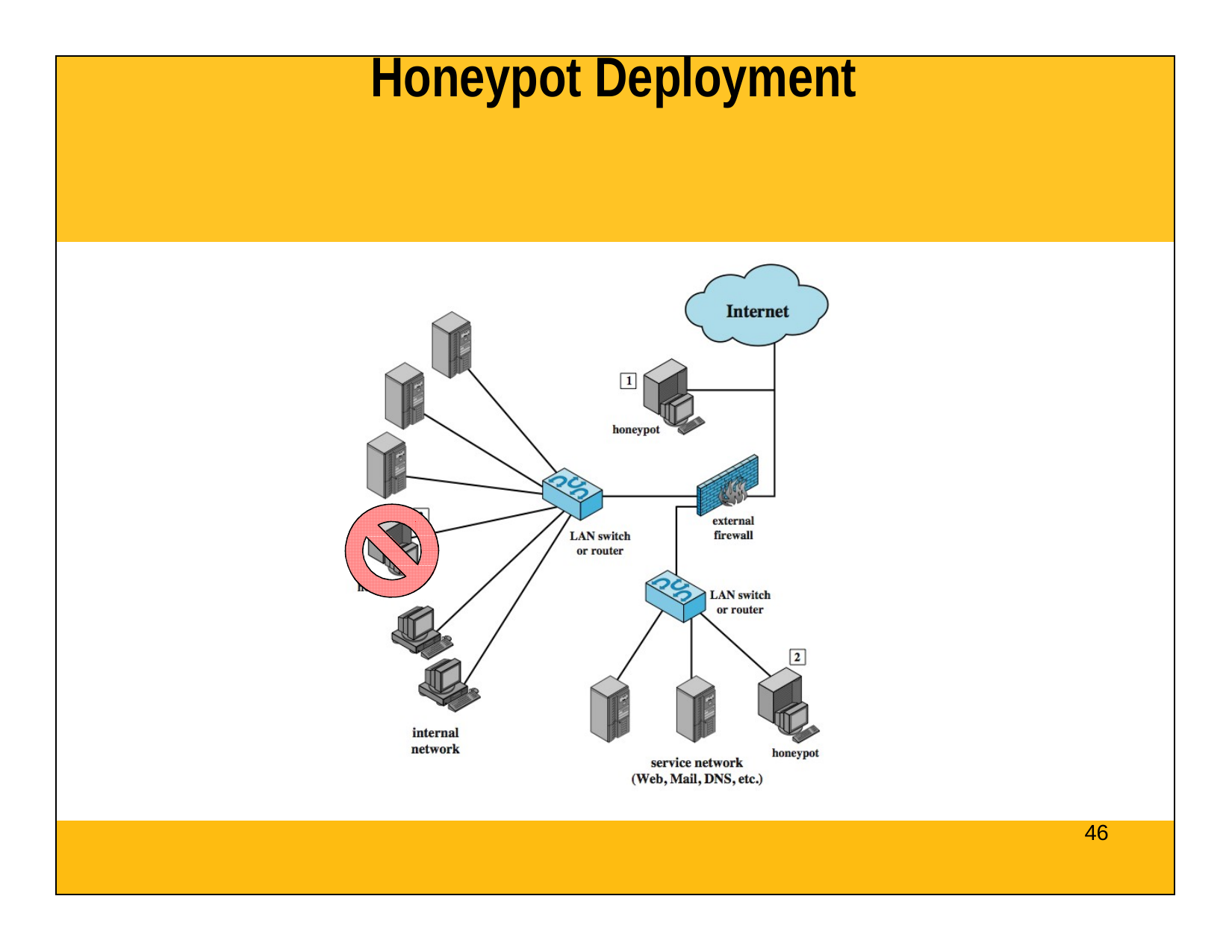

| Honeypot Deployment |
| --- |
|  |
| 46 |